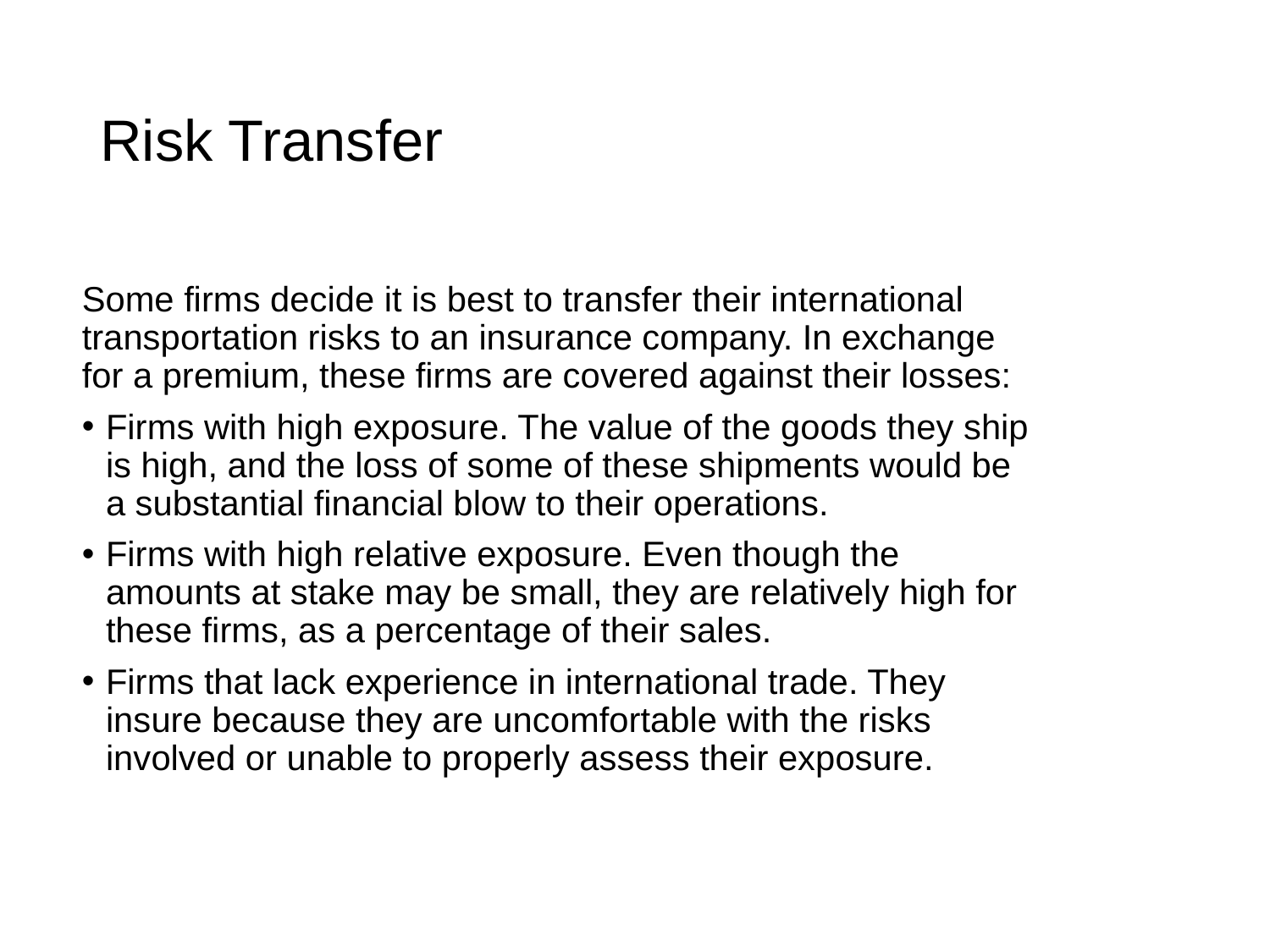

# Risk Transfer
Some firms decide it is best to transfer their international transportation risks to an insurance company. In exchange for a premium, these firms are covered against their losses:
Firms with high exposure. The value of the goods they ship is high, and the loss of some of these shipments would be a substantial financial blow to their operations.
Firms with high relative exposure. Even though the amounts at stake may be small, they are relatively high for these firms, as a percentage of their sales.
Firms that lack experience in international trade. They insure because they are uncomfortable with the risks involved or unable to properly assess their exposure.